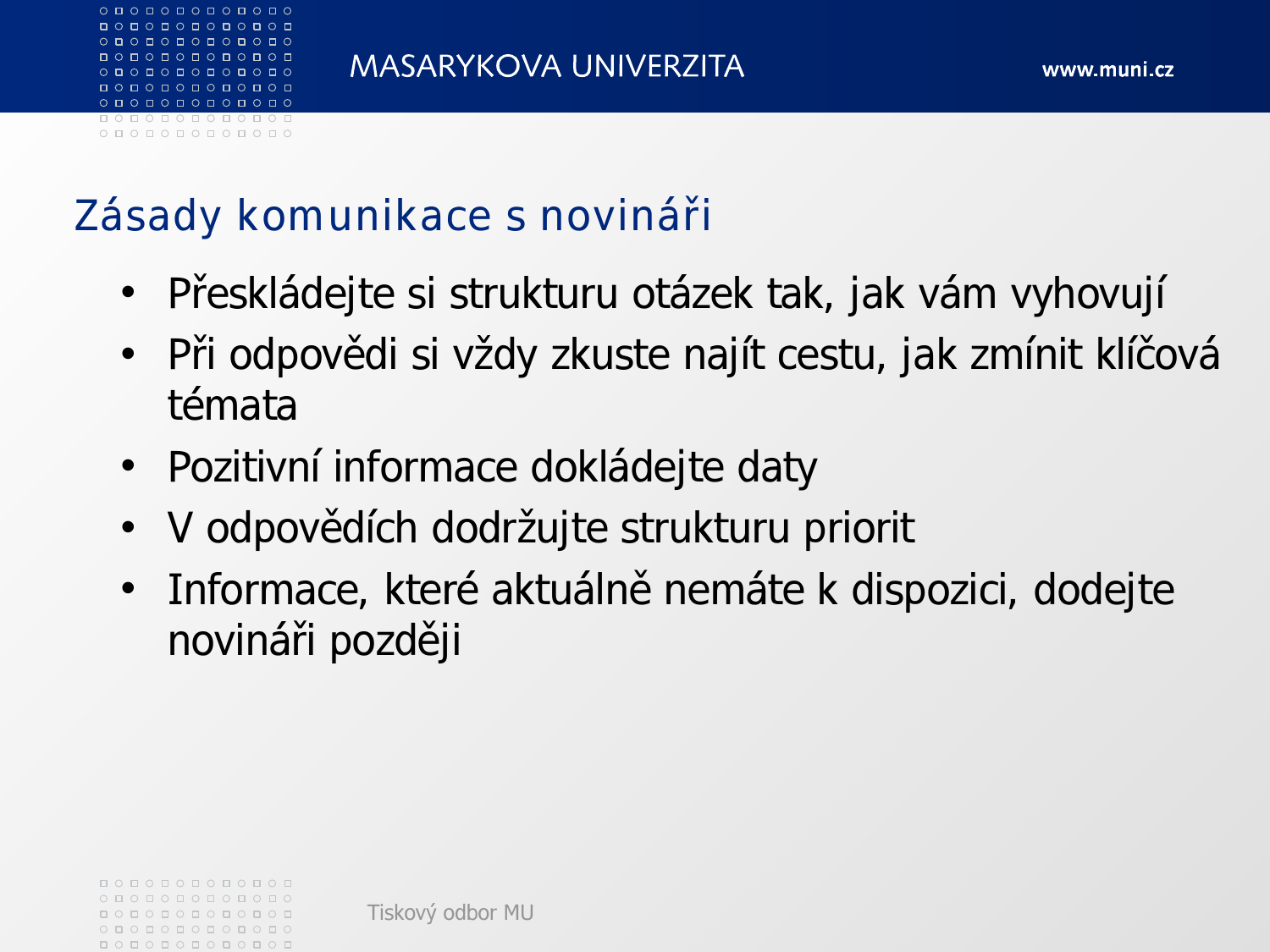

# Zásady komunikace s novináři
Přeskládejte si strukturu otázek tak, jak vám vyhovují
Při odpovědi si vždy zkuste najít cestu, jak zmínit klíčová témata
Pozitivní informace dokládejte daty
V odpovědích dodržujte strukturu priorit
Informace, které aktuálně nemáte k dispozici, dodejte novináři později

Tiskový odbor MU